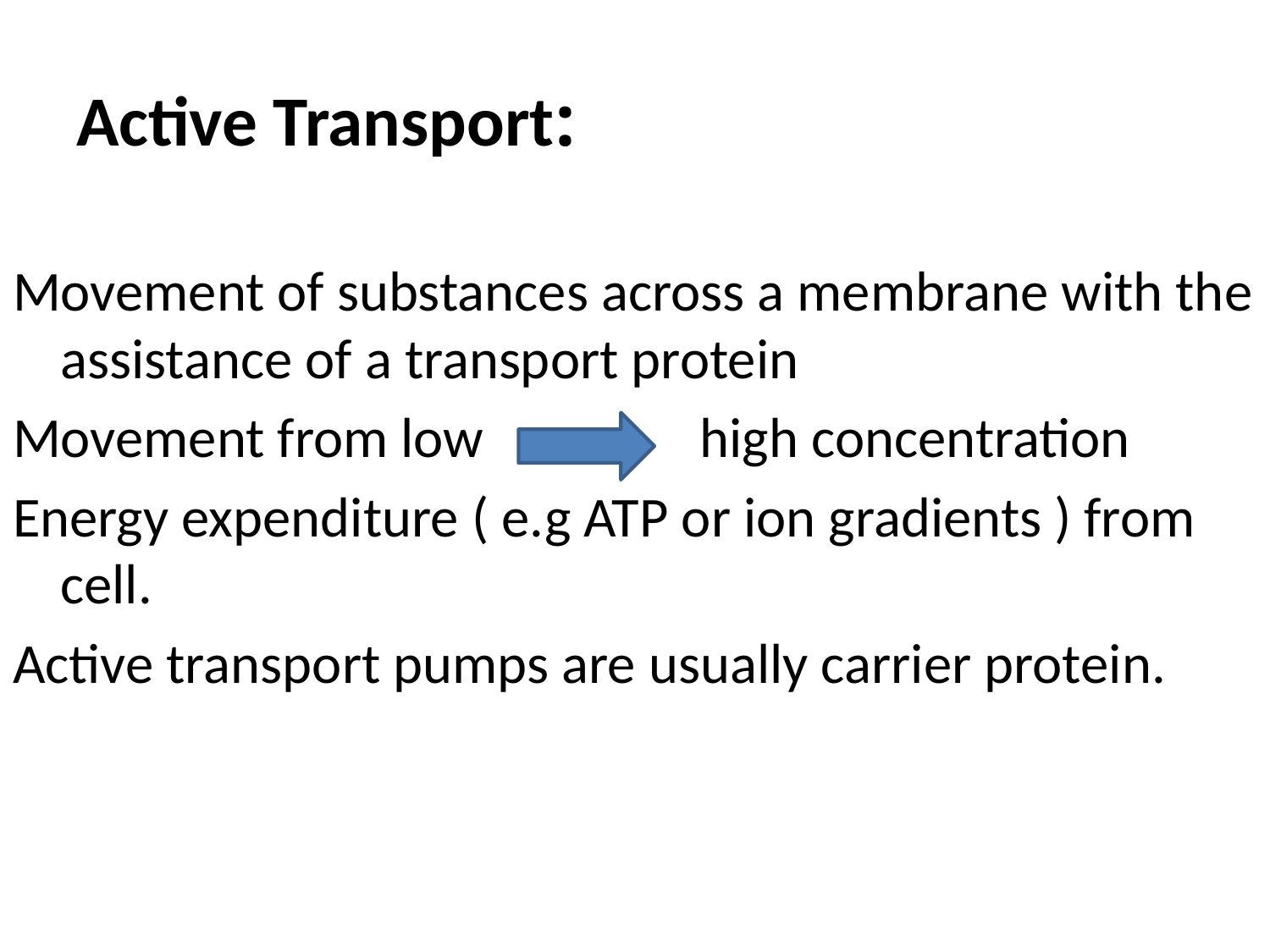

# :Active Transport

Movement of substances across a membrane with the assistance of a transport protein
Movement from low                 high concentration
Energy expenditure ( e.g ATP or ion gradients ) from cell.
Active transport pumps are usually carrier protein.